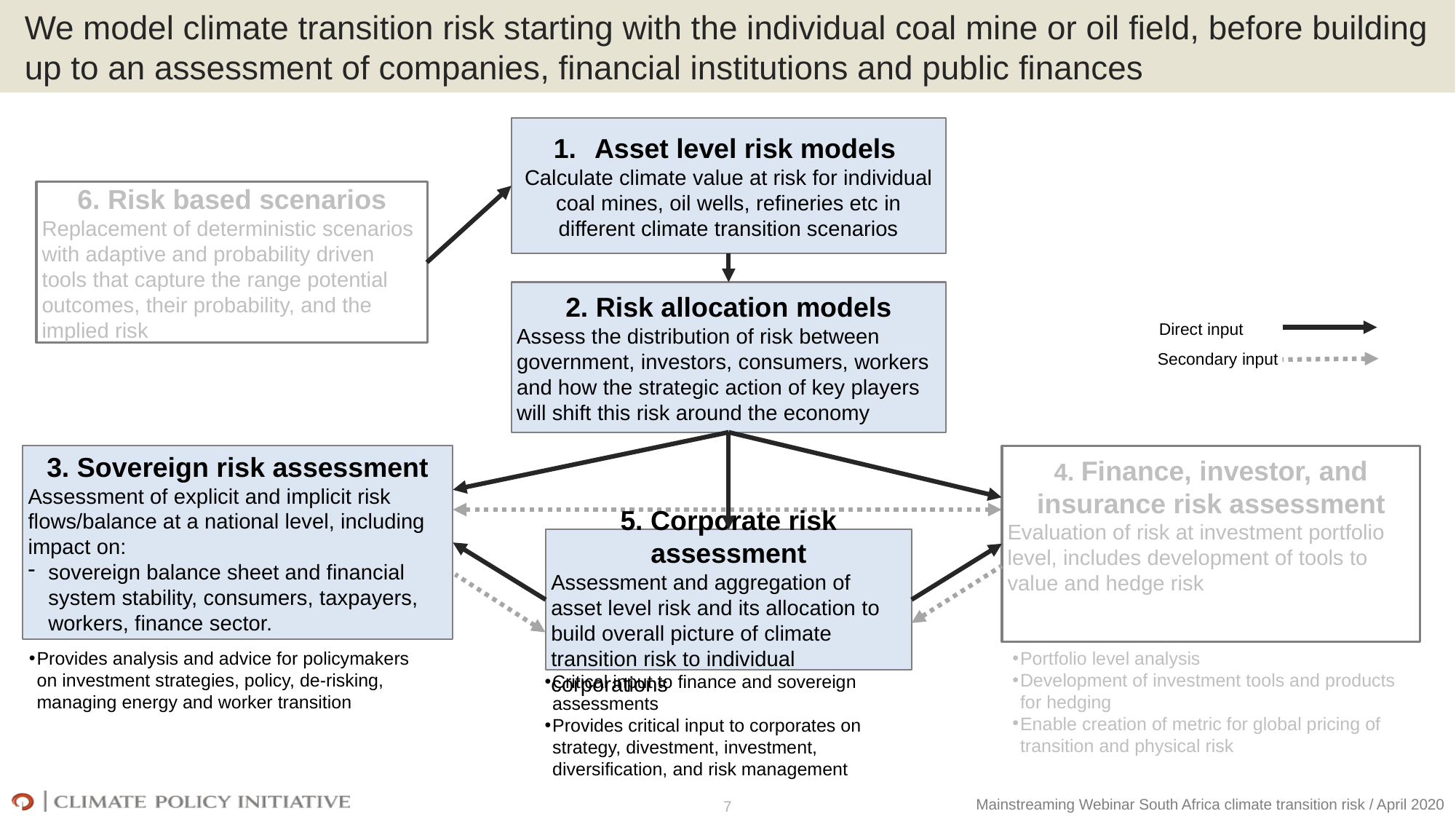

# We model climate transition risk starting with the individual coal mine or oil field, before building up to an assessment of companies, financial institutions and public finances
Asset level risk models
Calculate climate value at risk for individual coal mines, oil wells, refineries etc in different climate transition scenarios
6. Risk based scenarios
Replacement of deterministic scenarios with adaptive and probability driven tools that capture the range potential outcomes, their probability, and the implied risk
2. Risk allocation models
Assess the distribution of risk between government, investors, consumers, workers and how the strategic action of key players will shift this risk around the economy
Direct input
Secondary input
3. Sovereign risk assessment
Assessment of explicit and implicit risk flows/balance at a national level, including impact on:
sovereign balance sheet and financial system stability, consumers, taxpayers, workers, finance sector.
4. Finance, investor, and insurance risk assessment
Evaluation of risk at investment portfolio level, includes development of tools to value and hedge risk

5. Corporate risk assessment
Assessment and aggregation of asset level risk and its allocation to build overall picture of climate transition risk to individual corporations
Provides analysis and advice for policymakers on investment strategies, policy, de-risking, managing energy and worker transition
Portfolio level analysis
Development of investment tools and products for hedging
Enable creation of metric for global pricing of transition and physical risk
Critical input to finance and sovereign assessments
Provides critical input to corporates on strategy, divestment, investment, diversification, and risk management
7